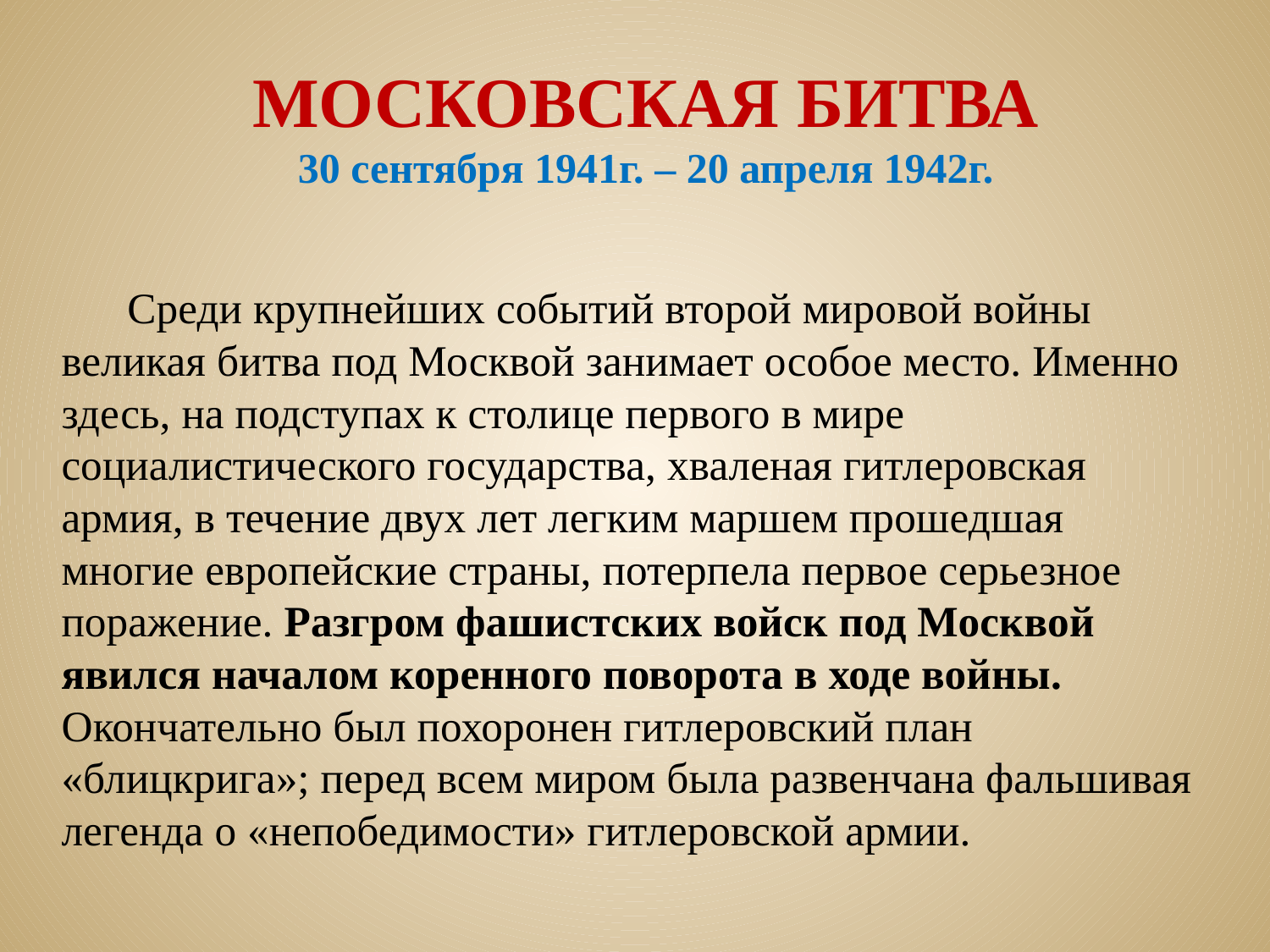

# МОСКОВСКАЯ БИТВА 30 сентября 1941г. – 20 апреля 1942г.

      Среди крупнейших событий второй мировой войны великая битва под Москвой занимает особое место. Именно здесь, на подступах к столице первого в мире социалистического государства, хваленая гитлеровская армия, в течение двух лет легким маршем прошедшая многие европейские страны, потерпела первое серьезное поражение. Разгром фашистских войск под Москвой явился началом коренного поворота в ходе войны. Окончательно был похоронен гитлеровский план «блицкрига»; перед всем миром была развенчана фальшивая легенда о «непобедимости» гитлеровской армии.